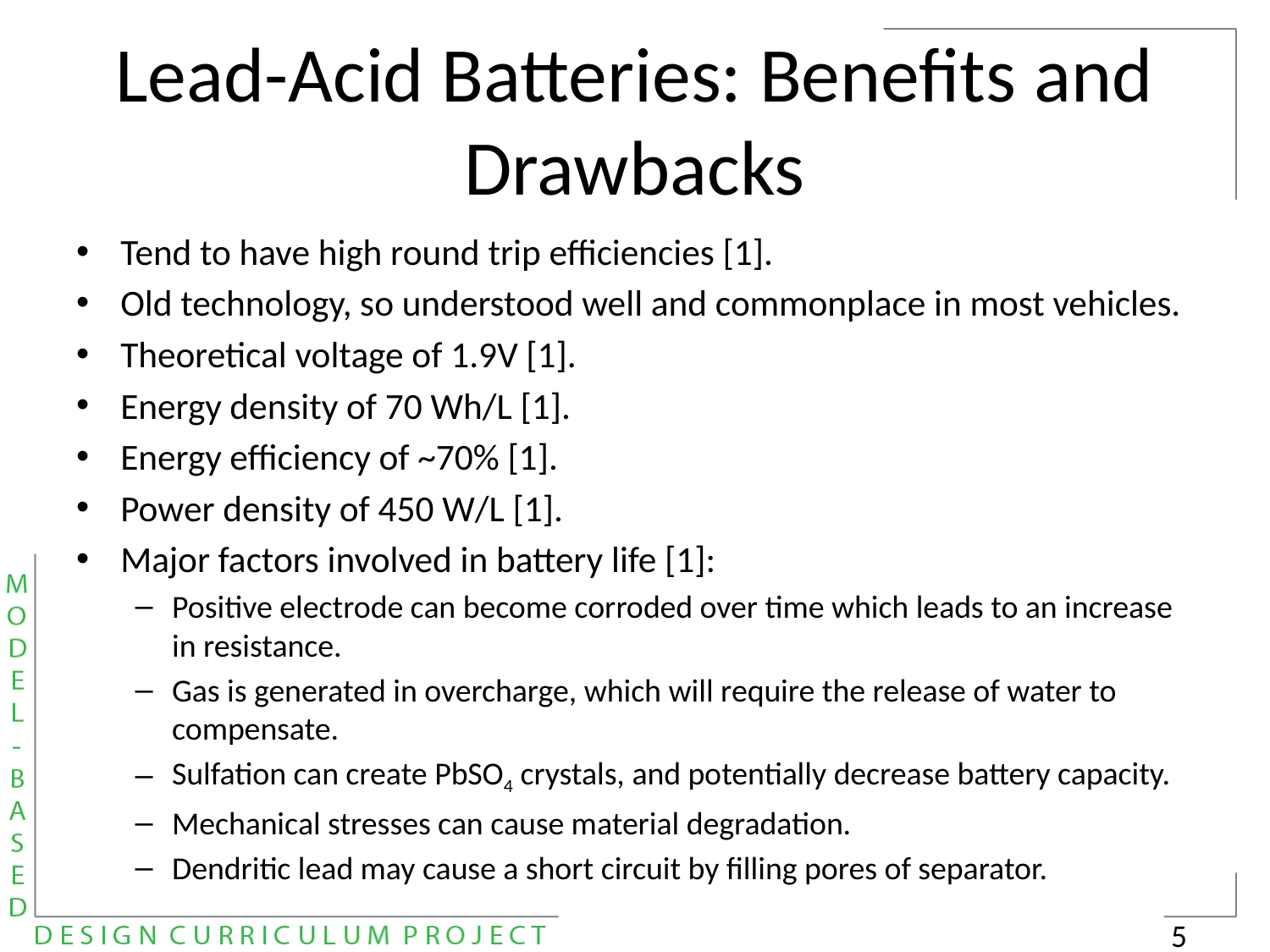

# Lead-Acid Batteries: Benefits and Drawbacks
Tend to have high round trip efficiencies [1].
Old technology, so understood well and commonplace in most vehicles.
Theoretical voltage of 1.9V [1].
Energy density of 70 Wh/L [1].
Energy efficiency of ~70% [1].
Power density of 450 W/L [1].
Major factors involved in battery life [1]:
Positive electrode can become corroded over time which leads to an increase in resistance.
Gas is generated in overcharge, which will require the release of water to compensate.
Sulfation can create PbSO4 crystals, and potentially decrease battery capacity.
Mechanical stresses can cause material degradation.
Dendritic lead may cause a short circuit by filling pores of separator.